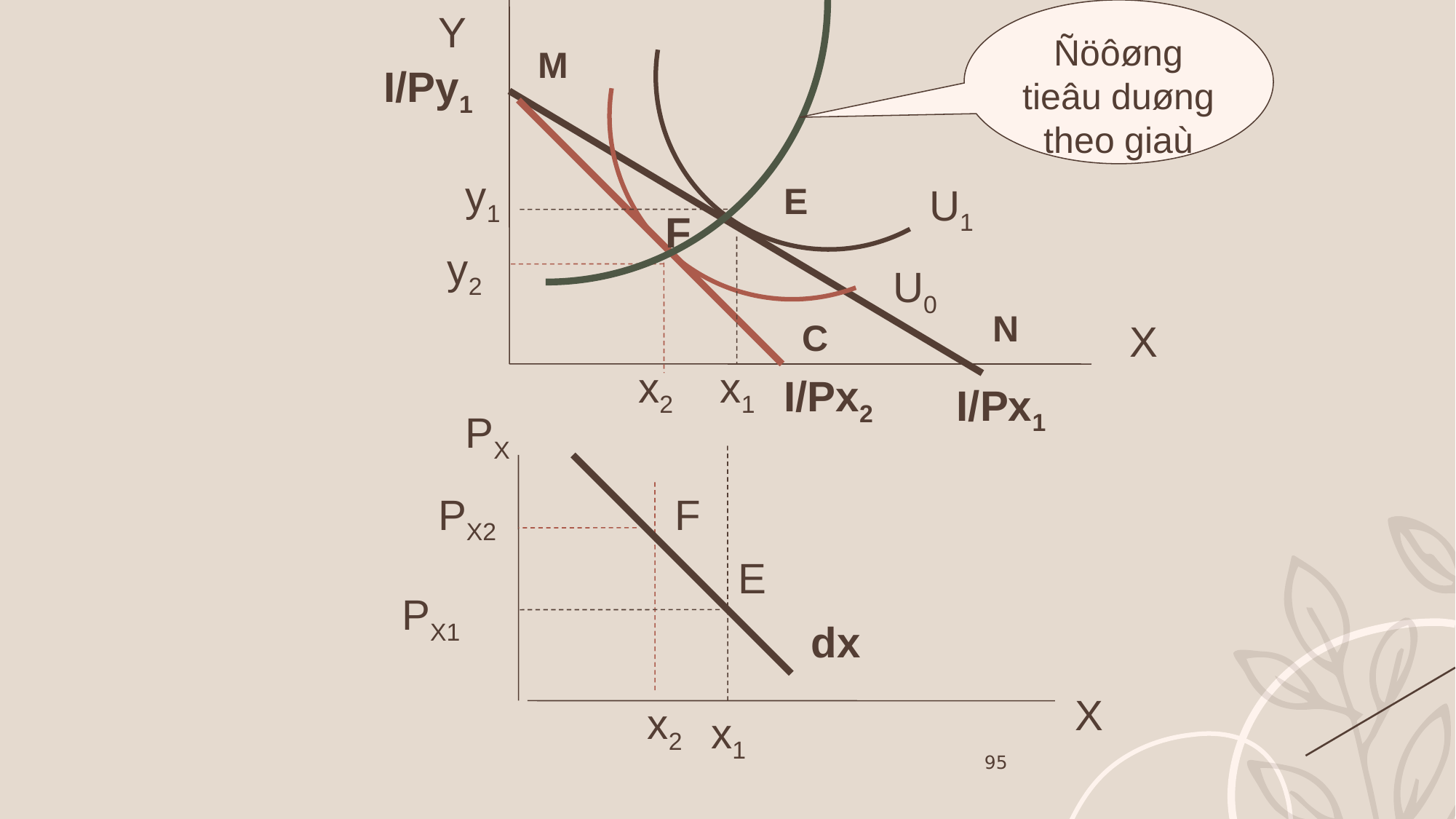

Ñöôøng tieâu duøng theo giaù
Y

M

I/Py1

y1
E
U1
F

y2

U0

N
C
X
x2
x1

I/Px2
I/Px1
PX

PX2
F

E
PX1

dx
X
x2

x1
95